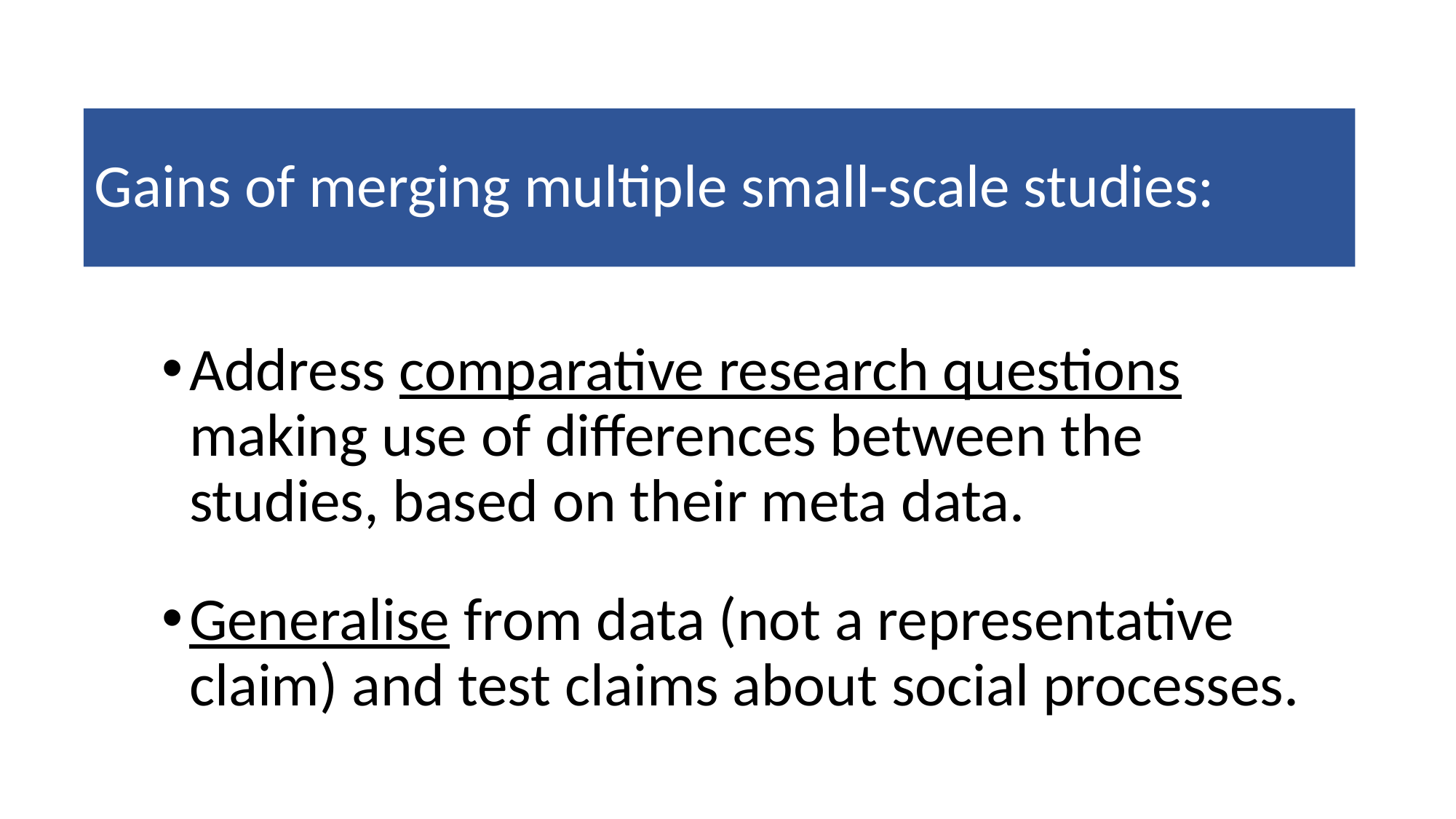

# Gains of merging multiple small-scale studies:
Address comparative research questions making use of differences between the studies, based on their meta data.

Generalise from data (not a representative claim) and test claims about social processes.